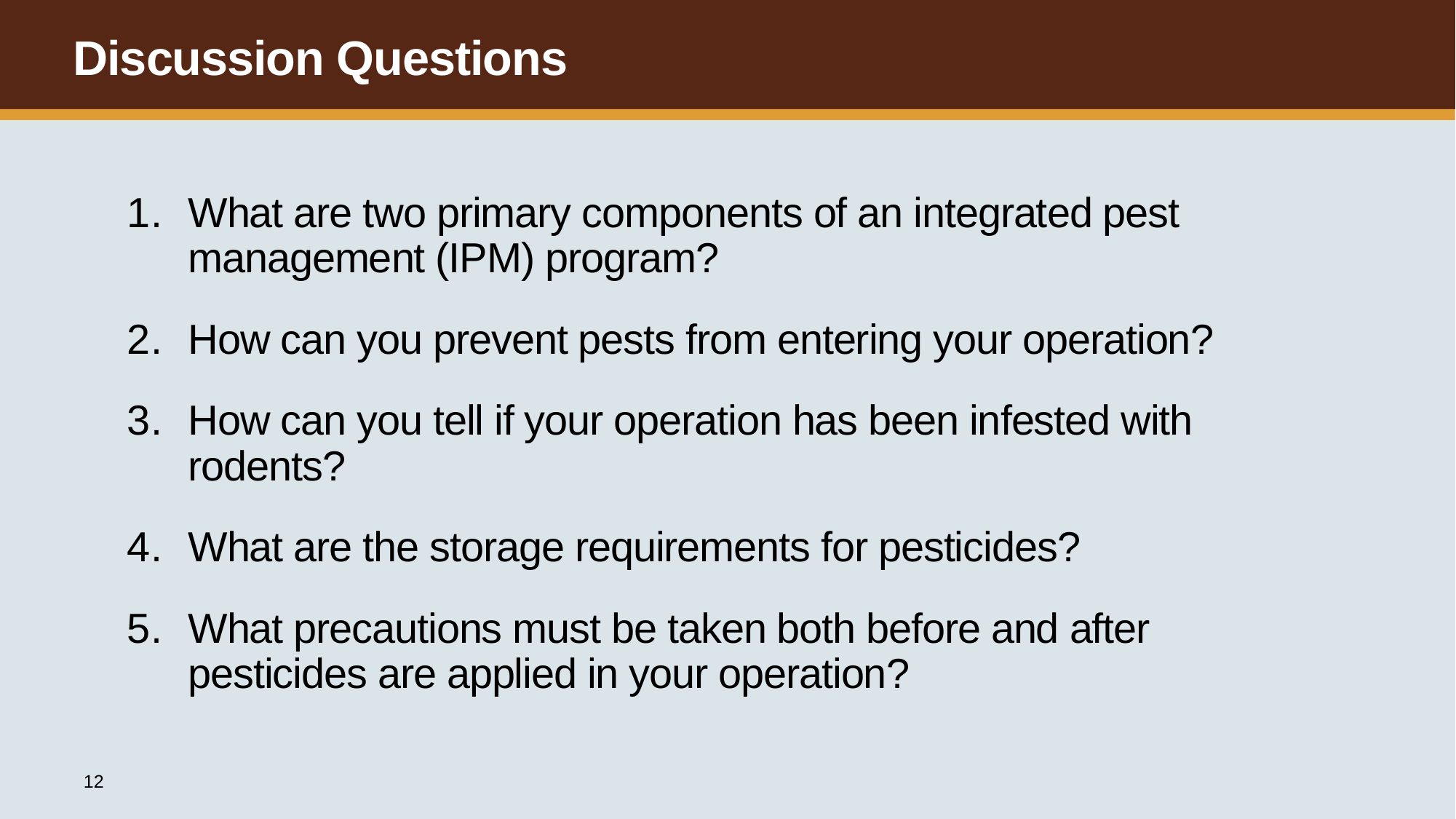

What are two primary components of an integrated pest management (IPM) program?
How can you prevent pests from entering your operation?
How can you tell if your operation has been infested with rodents?
What are the storage requirements for pesticides?
What precautions must be taken both before and after pesticides are applied in your operation?
12